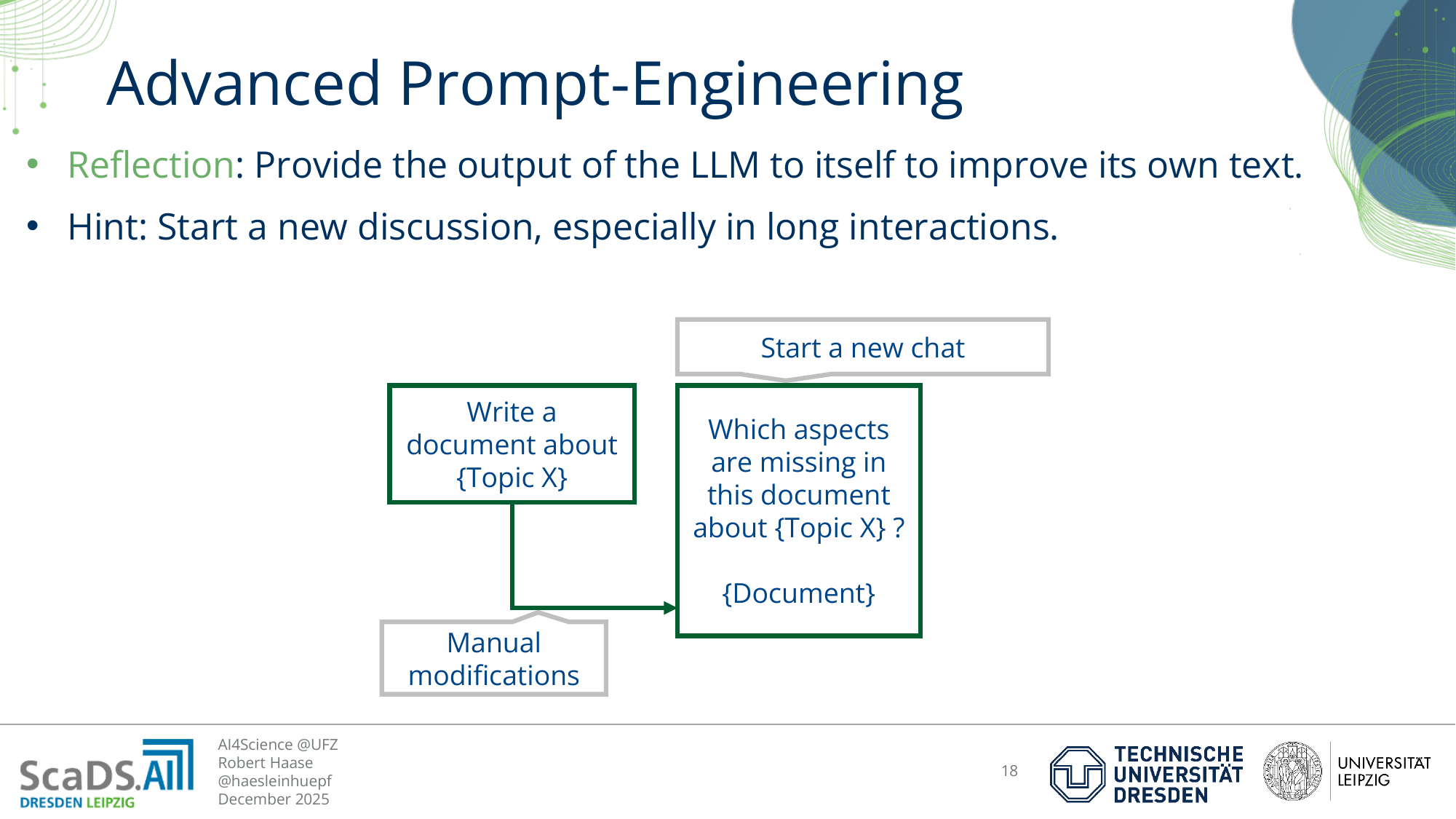

# Advanced Prompt-Engineering
Reflection: Provide the output of the LLM to itself to improve its own text.
Hint: Start a new discussion, especially in long interactions.
Start a new chat
Write a document about {Topic X}
Which aspects are missing in this document about {Topic X} ?

{Document}
Manual modifications